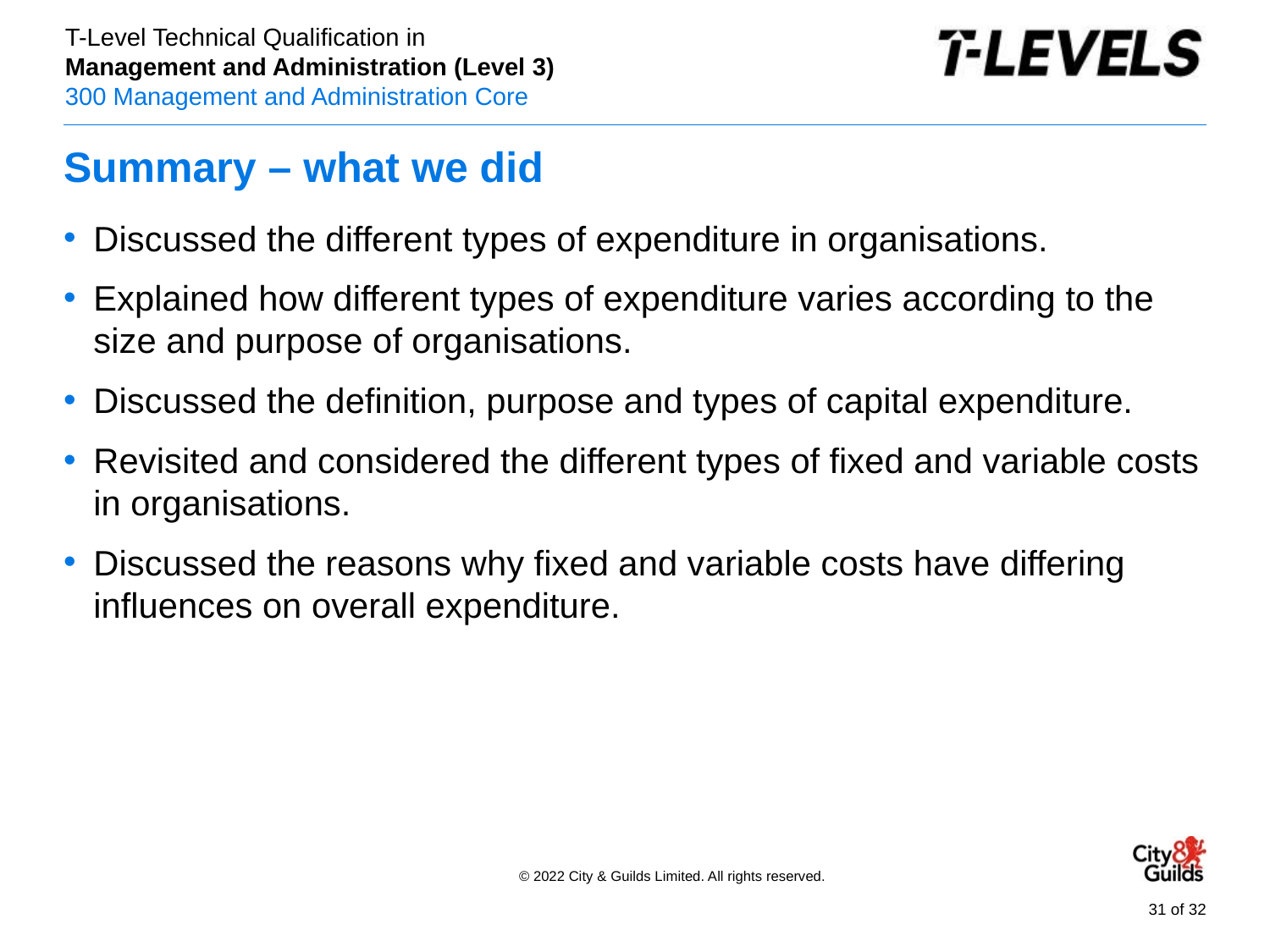

# Summary – what we did
Discussed the different types of expenditure in organisations.
Explained how different types of expenditure varies according to the size and purpose of organisations.
Discussed the definition, purpose and types of capital expenditure.
Revisited and considered the different types of fixed and variable costs in organisations.
Discussed the reasons why fixed and variable costs have differing influences on overall expenditure.